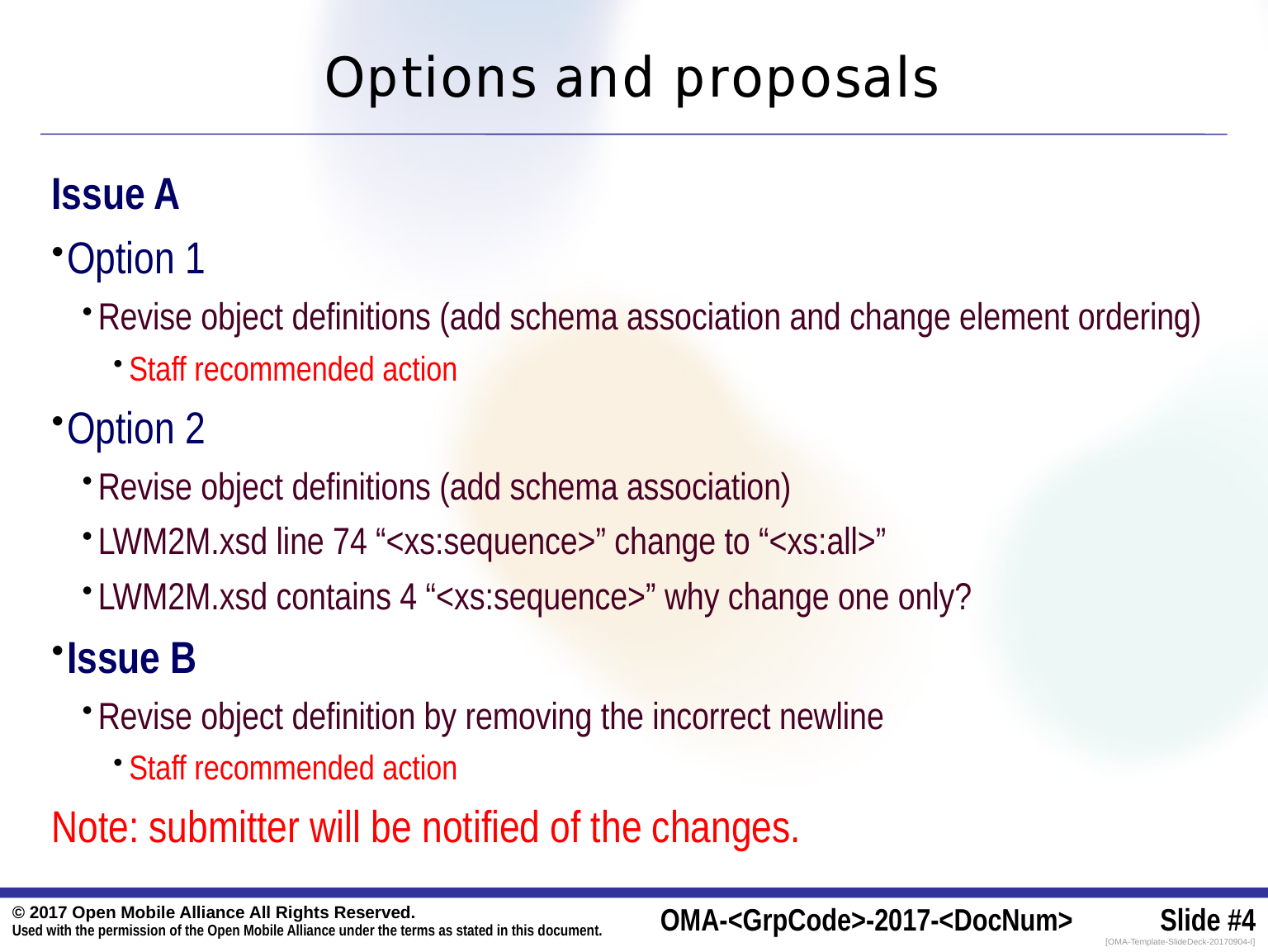

# Options and proposals
Issue A
Option 1
Revise object definitions (add schema association and change element ordering)
Staff recommended action
Option 2
Revise object definitions (add schema association)
LWM2M.xsd line 74 “<xs:sequence>” change to “<xs:all>”
LWM2M.xsd contains 4 “<xs:sequence>” why change one only?
Issue B
Revise object definition by removing the incorrect newline
Staff recommended action
Note: submitter will be notified of the changes.